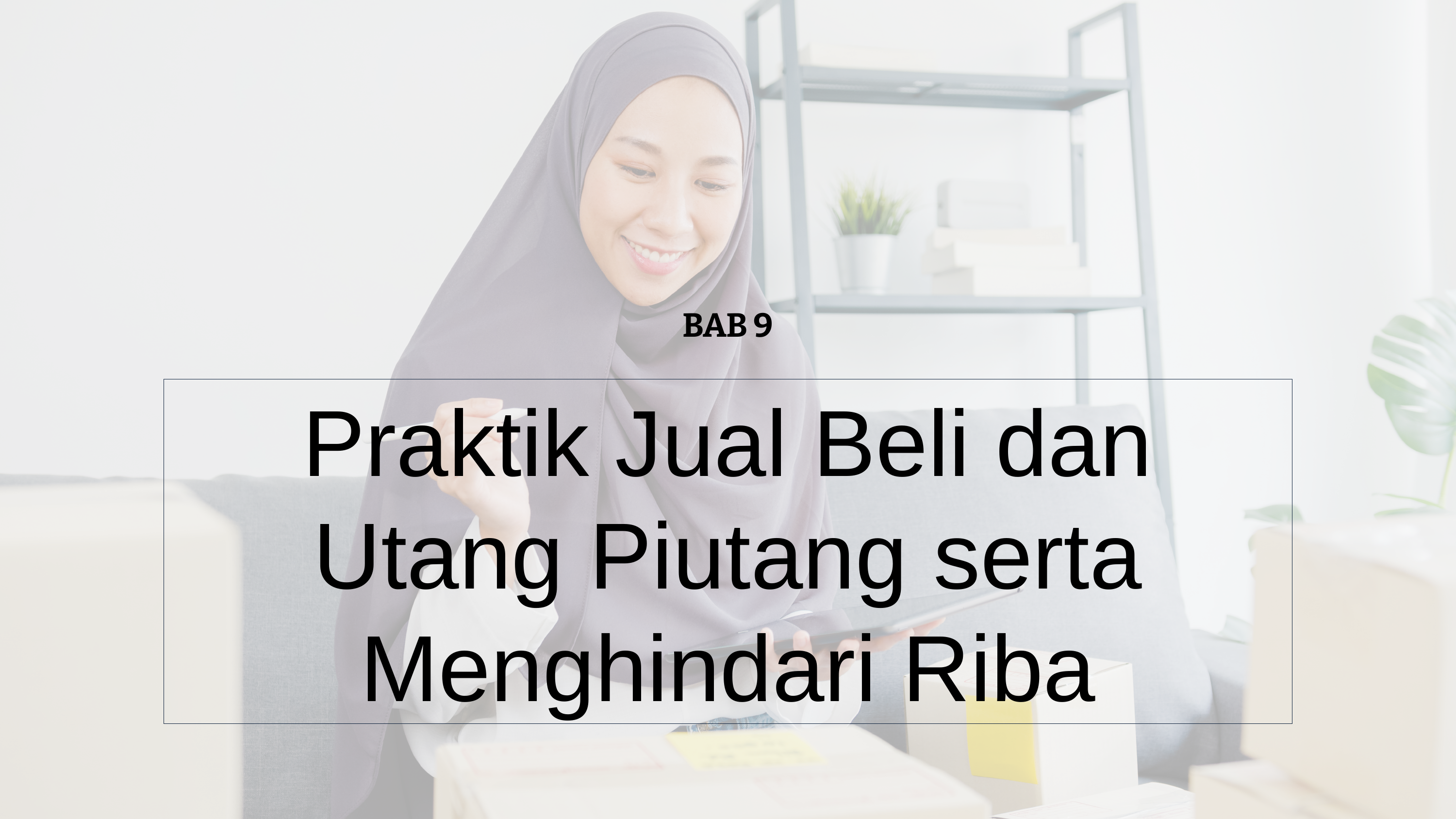

BAB 9
Praktik Jual Beli dan Utang Piutang serta Menghindari Riba